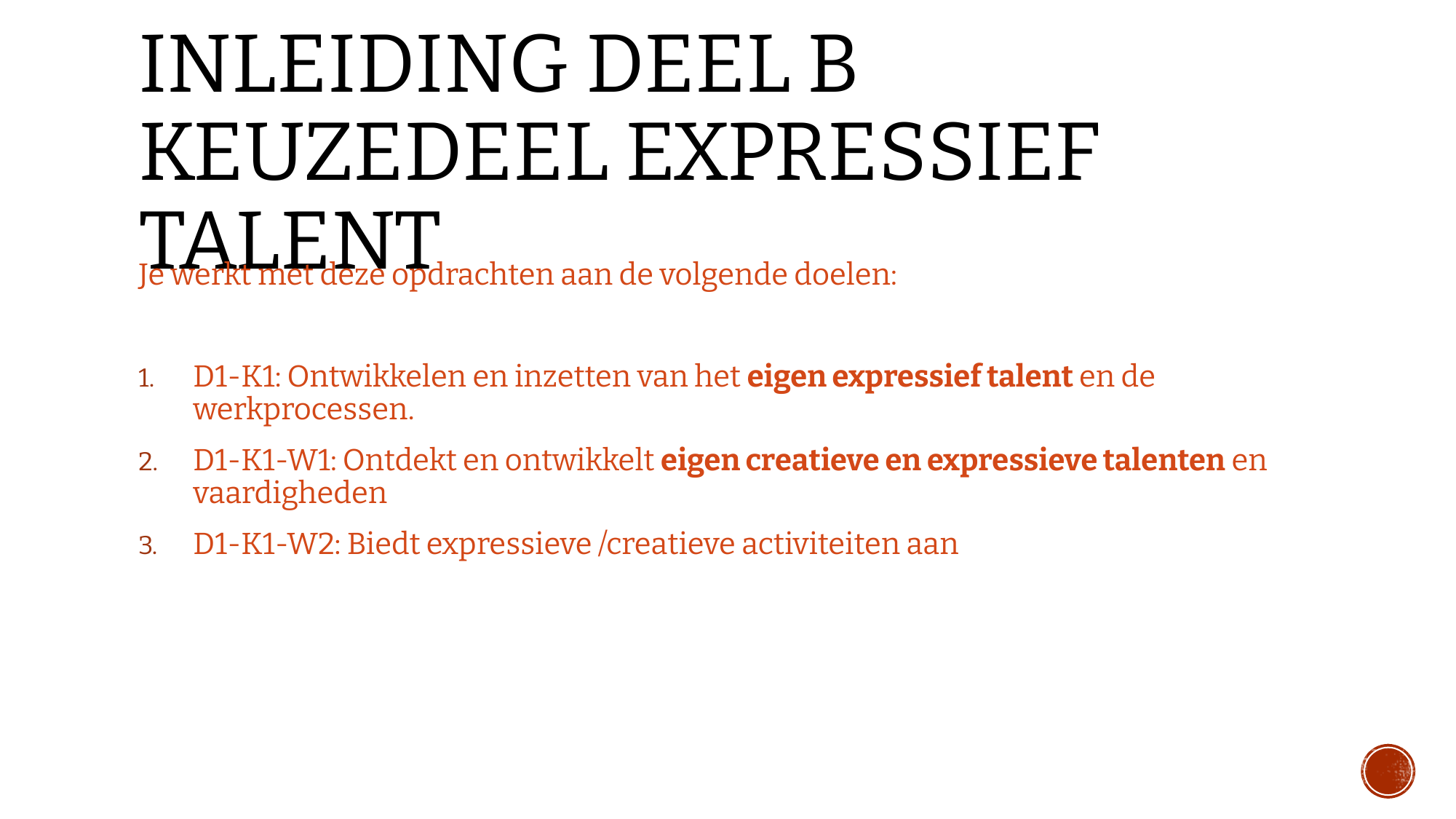

# Inleiding deel B keuzedeel expressief talent
Je werkt met deze opdrachten aan de volgende doelen:

D1-K1: Ontwikkelen en inzetten van het eigen expressief talent en de werkprocessen.
D1-K1-W1: Ontdekt en ontwikkelt eigen creatieve en expressieve talenten en vaardigheden
D1-K1-W2: Biedt expressieve /creatieve activiteiten aan